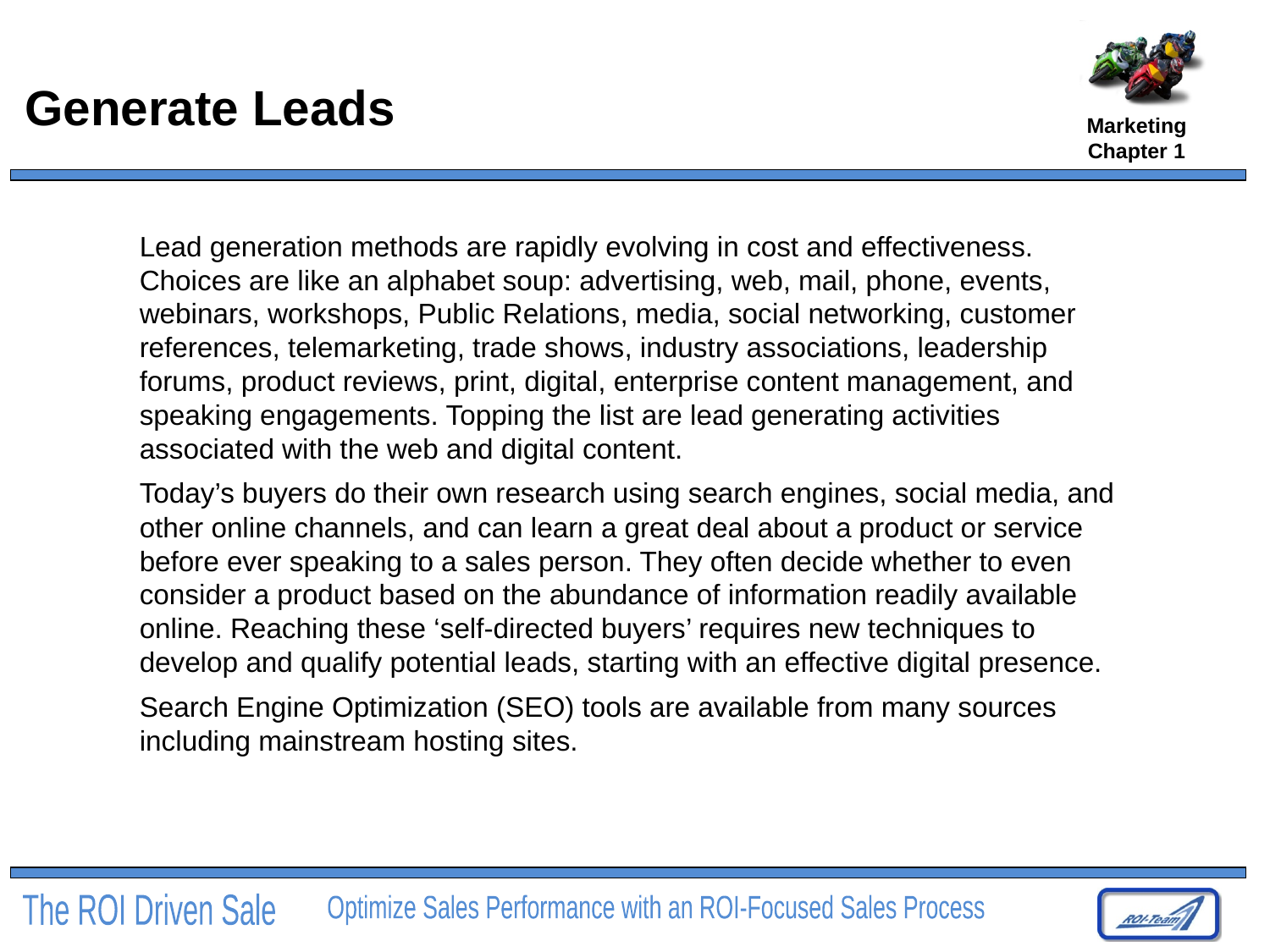

# Generate Leads

Marketing
Chapter 1
Lead generation methods are rapidly evolving in cost and effectiveness. Choices are like an alphabet soup: advertising, web, mail, phone, events, webinars, workshops, Public Relations, media, social networking, customer references, telemarketing, trade shows, industry associations, leadership forums, product reviews, print, digital, enterprise content management, and speaking engagements. Topping the list are lead generating activities associated with the web and digital content.
Today’s buyers do their own research using search engines, social media, and other online channels, and can learn a great deal about a product or service before ever speaking to a sales person. They often decide whether to even consider a product based on the abundance of information readily available online. Reaching these ‘self-directed buyers’ requires new techniques to develop and qualify potential leads, starting with an effective digital presence.
Search Engine Optimization (SEO) tools are available from many sources including mainstream hosting sites.